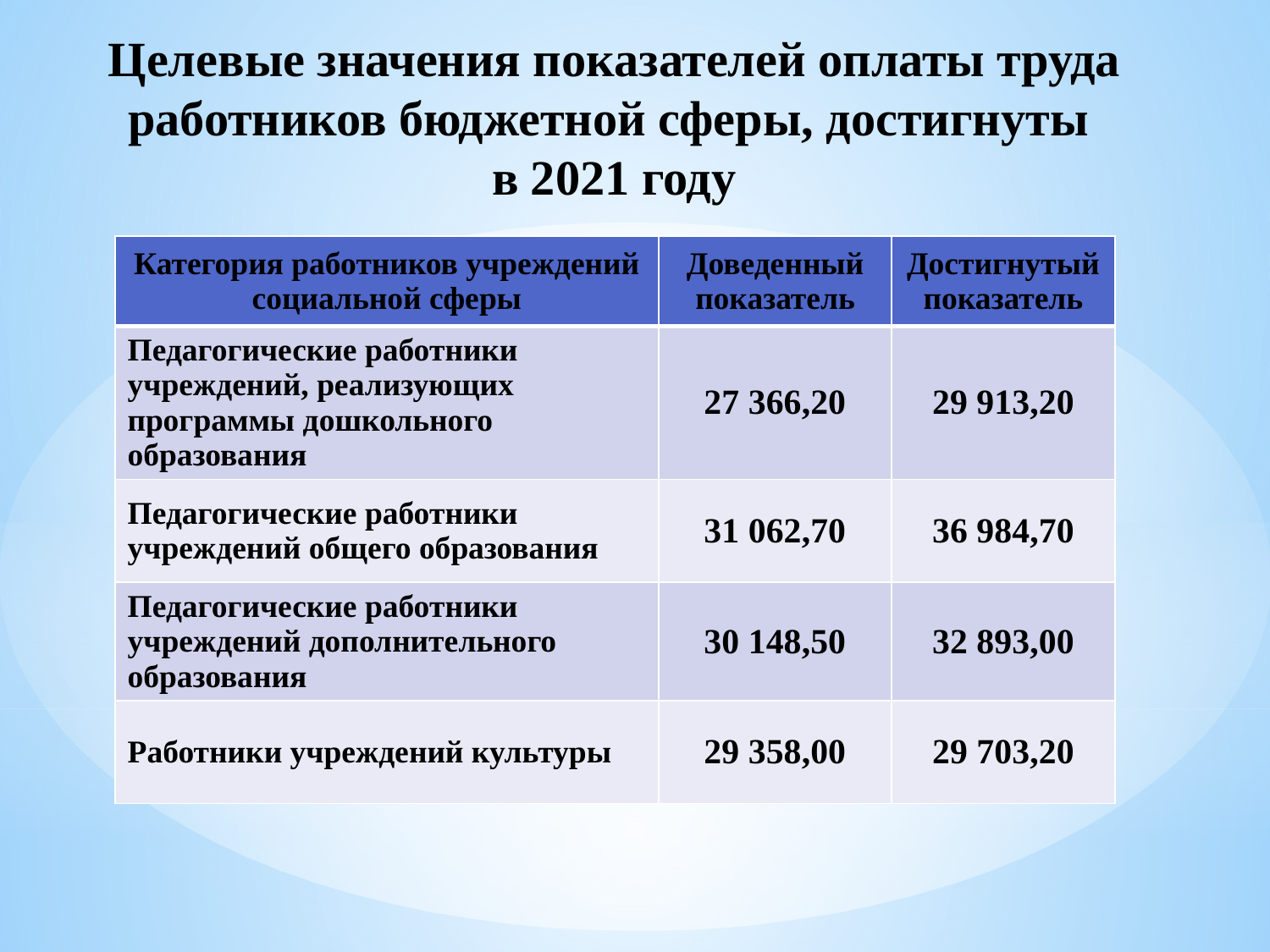

# Целевые значения показателей оплаты труда работников бюджетной сферы, достигнуты в 2021 году

| Категория работников учреждений социальной сферы | Доведенный показатель | Достигнутый показатель |
| --- | --- | --- |
| Педагогические работники учреждений, реализующих программы дошкольного образования | 27 366,20 | 29 913,20 |
| Педагогические работники учреждений общего образования | 31 062,70 | 36 984,70 |
| Педагогические работники учреждений дополнительного образования | 30 148,50 | 32 893,00 |
| Работники учреждений культуры | 29 358,00 | 29 703,20 |